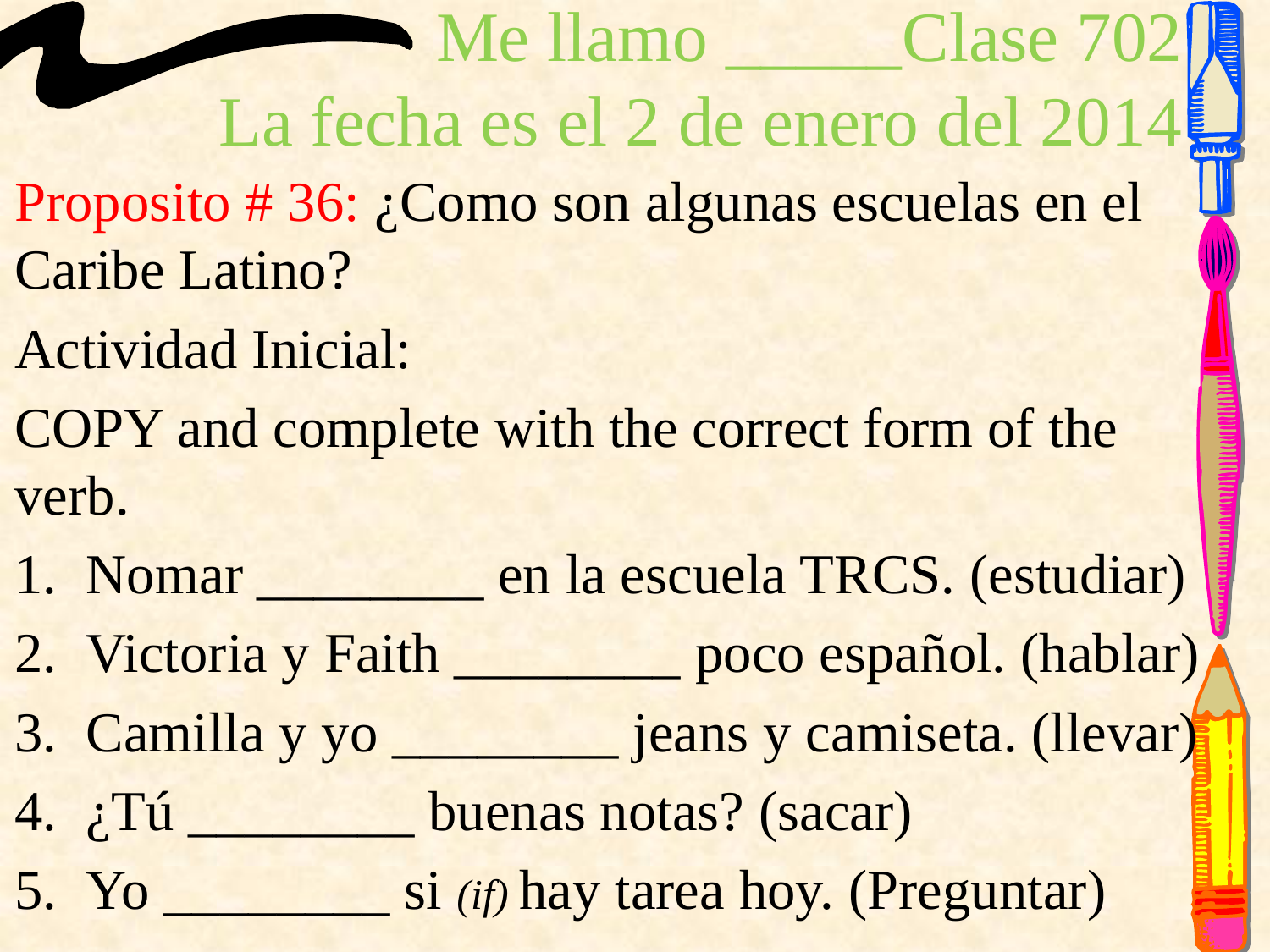

# Me llamo _____Clase 702 La fecha es el 2 de enero del 2014
Proposito # 36: ¿Como son algunas escuelas en el Caribe Latino?
Actividad Inicial:
COPY and complete with the correct form of the verb.
Nomar ________ en la escuela TRCS. (estudiar)
Victoria y Faith ________ poco español. (hablar)
Camilla y yo ________ jeans y camiseta. (llevar)
¿Tú ________ buenas notas? (sacar)
Yo ________ si (if) hay tarea hoy. (Preguntar)